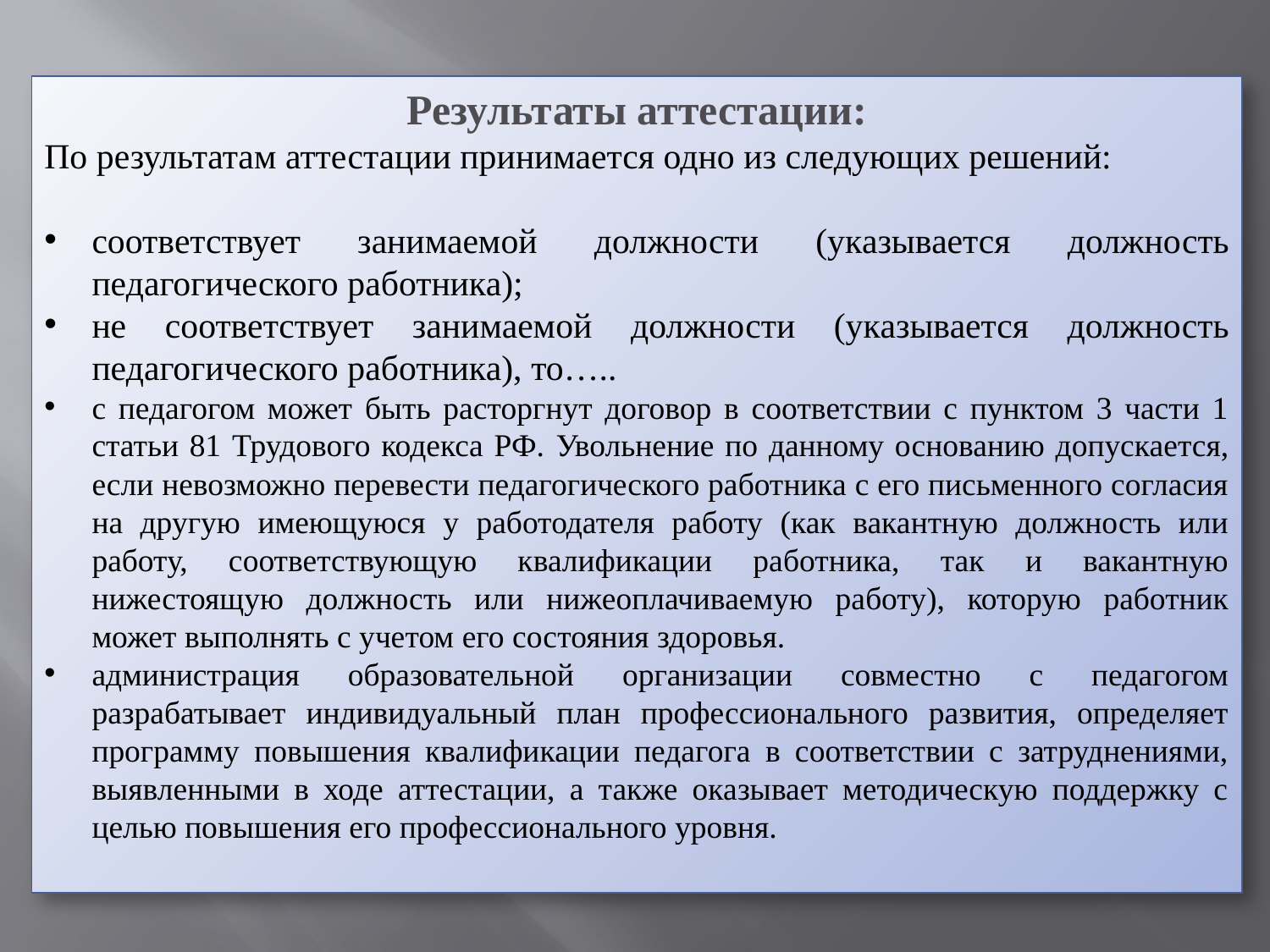

Результаты аттестации:
По результатам аттестации принимается одно из следующих решений:

соответствует занимаемой должности (указывается должность педагогического работника);
не соответствует занимаемой должности (указывается должность педагогического работника), то…..
с педагогом может быть расторгнут договор в соответствии с пунктом 3 части 1 статьи 81 Трудового кодекса РФ. Увольнение по данному основанию допускается, если невозможно перевести педагогического работника с его письменного согласия на другую имеющуюся у работодателя работу (как вакантную должность или работу, соответствующую квалификации работника, так и вакантную нижестоящую должность или нижеоплачиваемую работу), которую работник может выполнять с учетом его состояния здоровья.
администрация образовательной организации совместно с педагогом разрабатывает индивидуальный план профессионального развития, определяет программу повышения квалификации педагога в соответствии с затруднениями, выявленными в ходе аттестации, а также оказывает методическую поддержку с целью повышения его профессионального уровня.